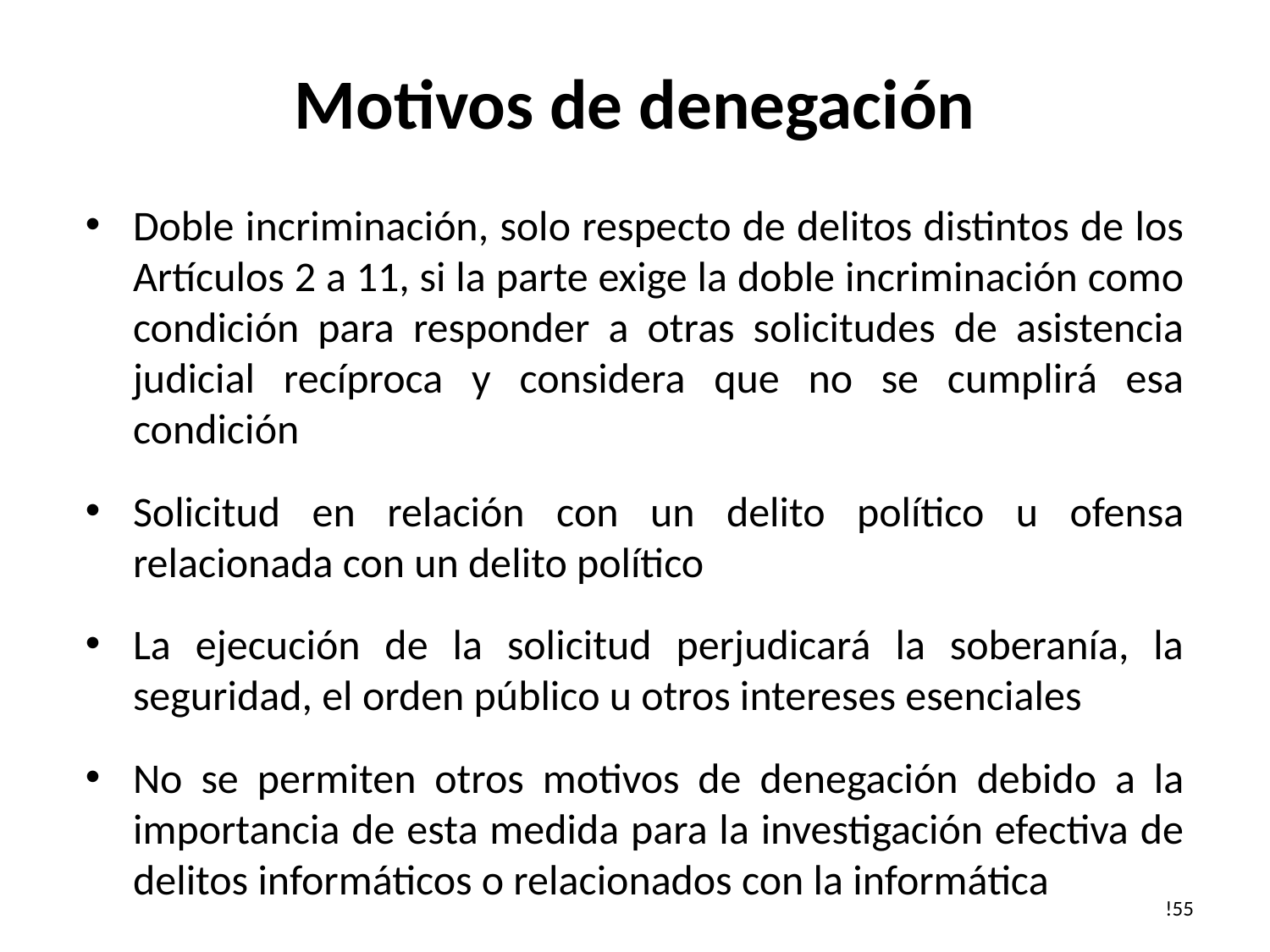

# Motivos de denegación
Doble incriminación, solo respecto de delitos distintos de los Artículos 2 a 11, si la parte exige la doble incriminación como condición para responder a otras solicitudes de asistencia judicial recíproca y considera que no se cumplirá esa condición
Solicitud en relación con un delito político u ofensa relacionada con un delito político
La ejecución de la solicitud perjudicará la soberanía, la seguridad, el orden público u otros intereses esenciales
No se permiten otros motivos de denegación debido a la importancia de esta medida para la investigación efectiva de delitos informáticos o relacionados con la informática
!55